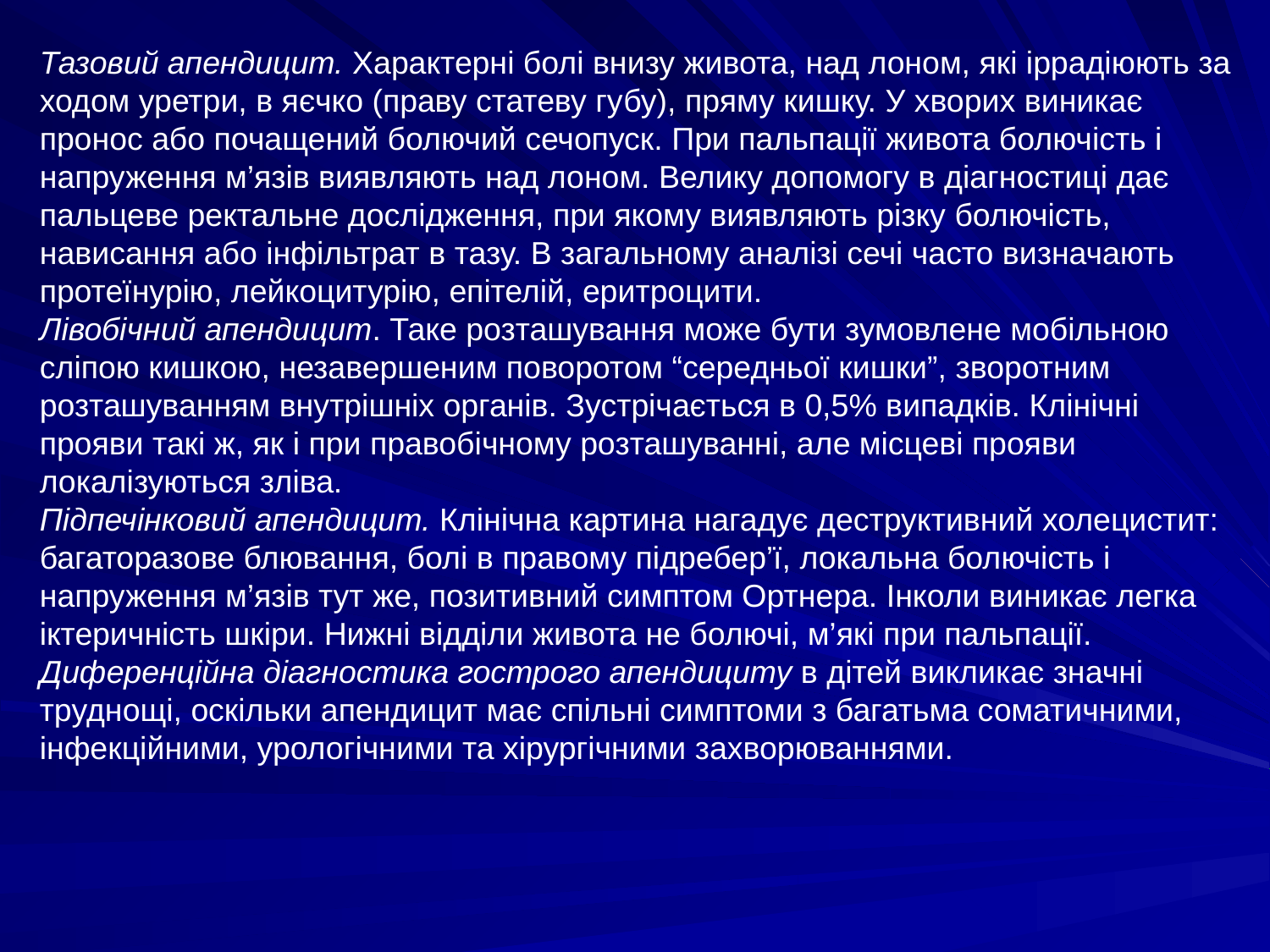

Тазовий апендицит. Характерні болі внизу живота, над лоном, які іррадіюють за ходом уретри, в яєчко (праву статеву губу), пряму кишку. У хворих виникає пронос або почащений болючий сечопуск. При пальпації живота болючість і напруження м’язів виявляють над лоном. Велику допомогу в діагностиці дає пальцеве ректальне дослідження, при якому виявляють різку болючість, нависання або інфільтрат в тазу. В загальному аналізі сечі часто визначають протеїнурію, лейкоцитурію, епітелій, еритроцити.
Лівобічний апендицит. Таке розташування може бути зумовлене мобільною сліпою кишкою, незавершеним поворотом “середньої кишки”, зворотним розташуванням внутрішніх органів. Зустрічається в 0,5% випадків. Клінічні прояви такі ж, як і при правобічному розташуванні, але місцеві прояви локалізуються зліва.
Підпечінковий апендицит. Клінічна картина нагадує деструктивний холецистит: багаторазове блювання, болі в правому підребер’ї, локальна болючість і напруження м’язів тут же, позитивний симптом Ортнера. Інколи виникає легка іктеричність шкіри. Нижні відділи живота не болючі, м’які при пальпації.
Диференційна діагностика гострого апендициту в дітей викликає значні труднощі, оскільки апендицит має спільні симптоми з багатьма соматичними, інфекційними, урологічними та хірургічними захворюваннями.